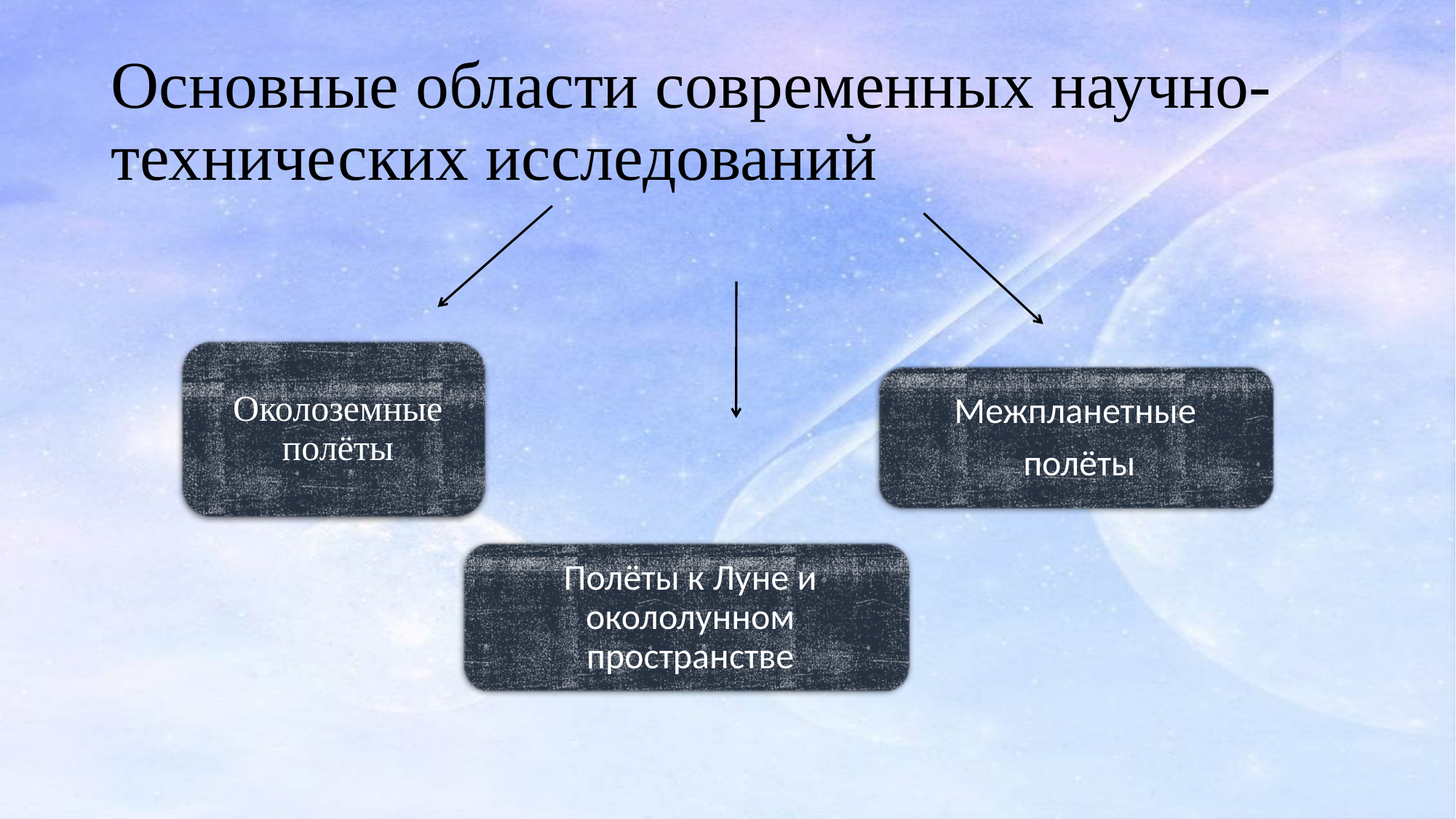

# Основные области современных научно-технических исследований
Околоземные полёты
Полёты к Луне и окололунном пространстве
Межпланетные
полёты